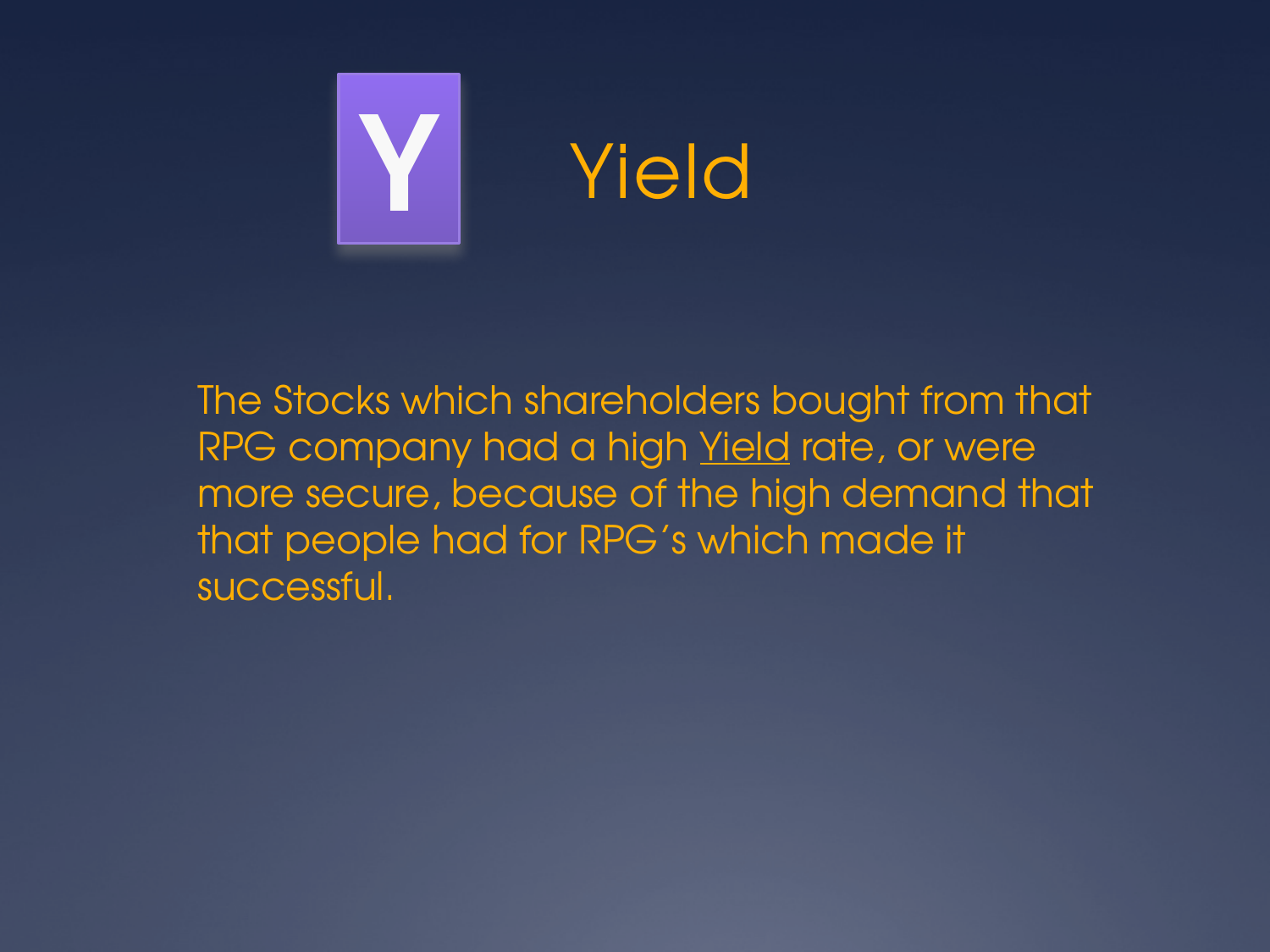

Y
# Yield

	The Stocks which shareholders bought from that RPG company had a high Yield rate, or were more secure, because of the high demand that that people had for RPG’s which made it successful.